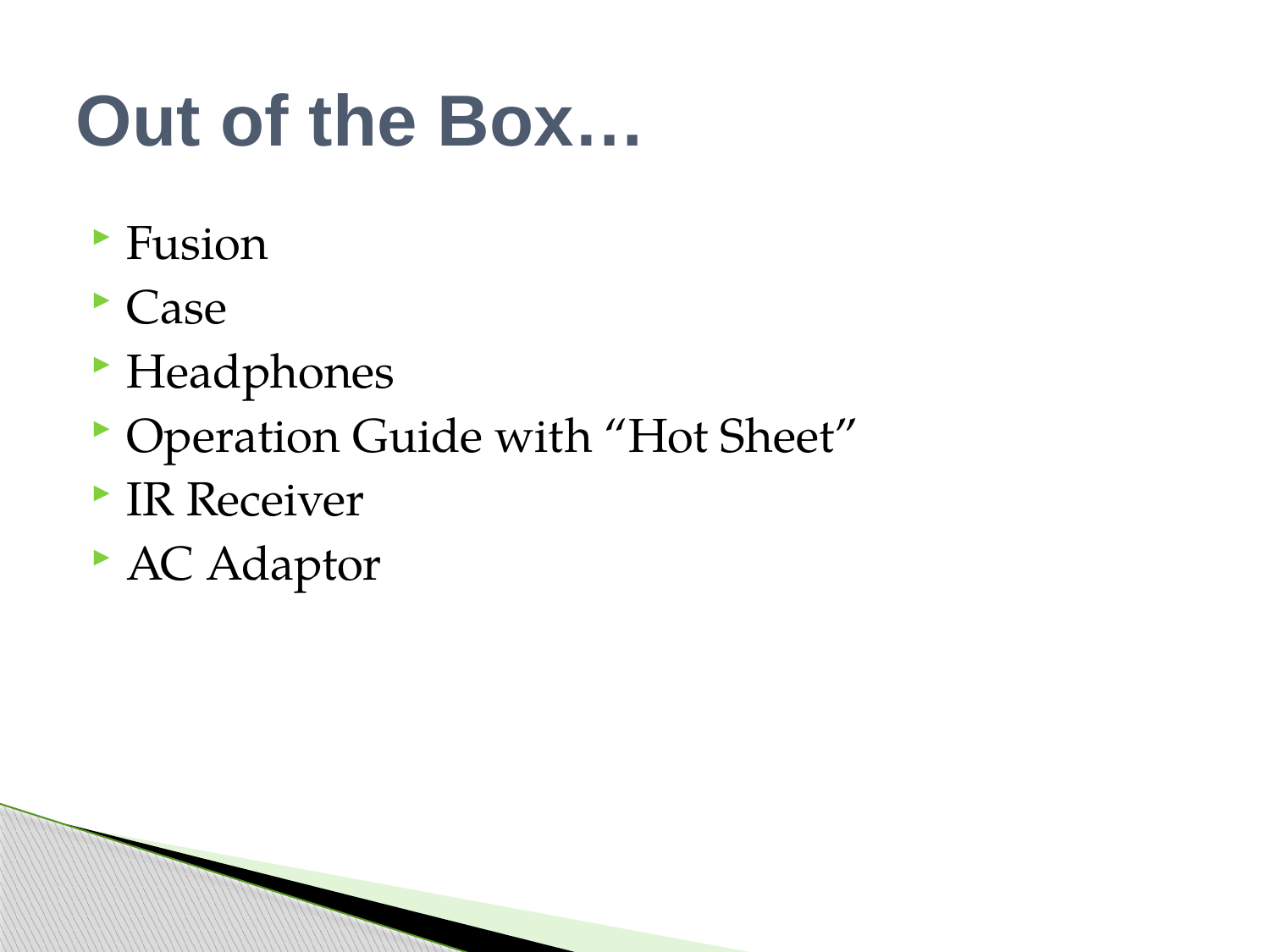

# Out of the Box…
Fusion
Case
Headphones
Operation Guide with “Hot Sheet”
IR Receiver
AC Adaptor